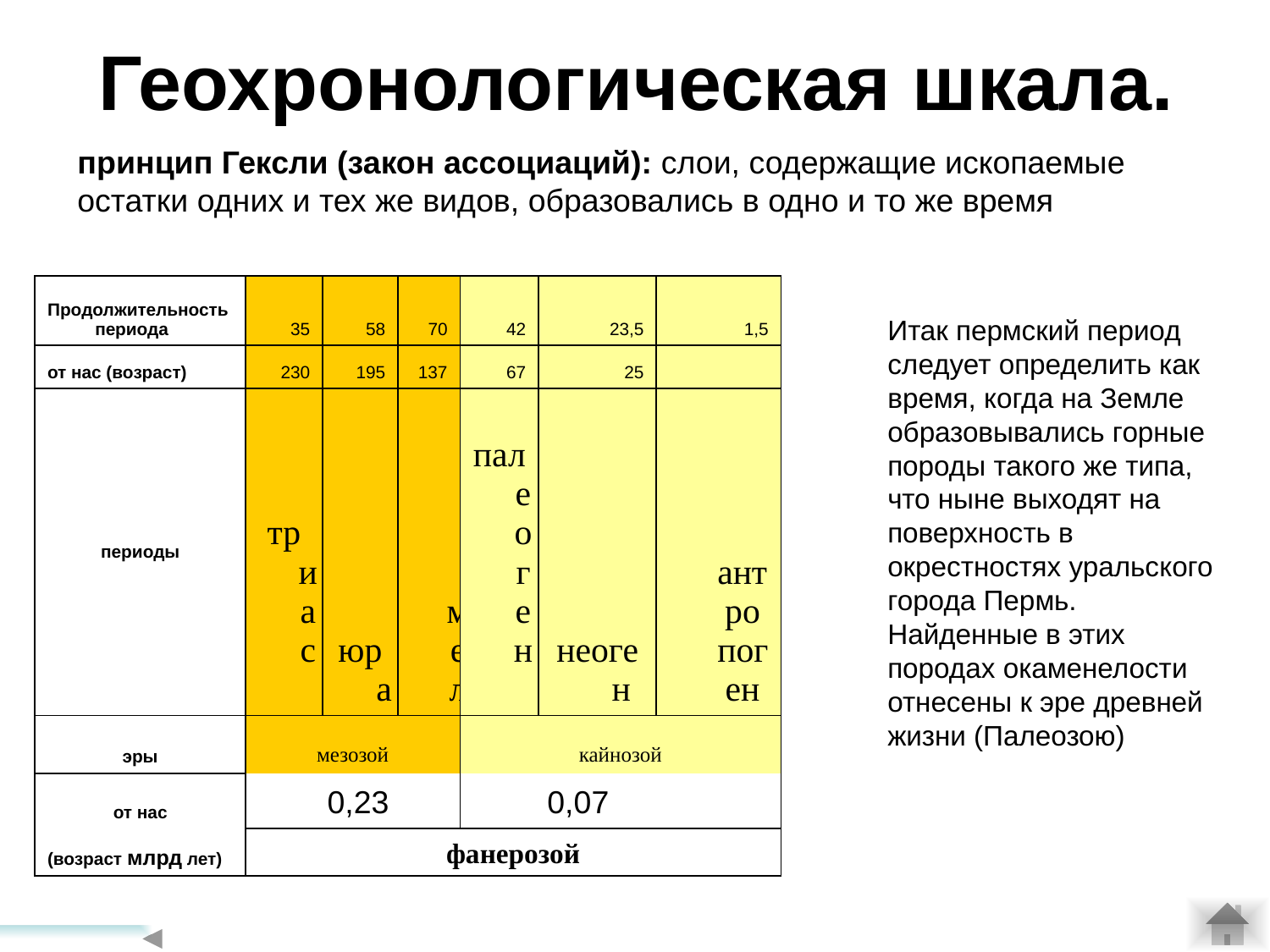

# Геохронологическая шкала.
принцип Гексли (закон ассоциаций): слои, содержащие ископаемые остатки одних и тех же видов, образовались в одно и то же время
| Продолжительность периода | 35 |  | 58 |  | 70 | 42 | 23,5 |  | 1,5 |  |
| --- | --- | --- | --- | --- | --- | --- | --- | --- | --- | --- |
| от нас (возраст) | 230 |  | 195 |  | 137 | 67 | 25 |  |  |  |
| периоды | триас |  | юра |  | мел | палеоген | неоген |  | антропоген |  |
| эры | мезозой |  |  |  |  | кайнозой |  |  |  |  |
| от нас |  |  |  |  |  |  |  |  |  |  |
| (возраст млрд лет) | фанерозой |  |  |  |  |  |  |  |  |  |
Итак пермский период следует определить как время, когда на Земле образовывались горные породы такого же типа, что ныне выходят на поверхность в окрестностях уральского города Пермь. Найденные в этих породах окаменелости отнесены к эре древней жизни (Палеозою)
0,23
0,07